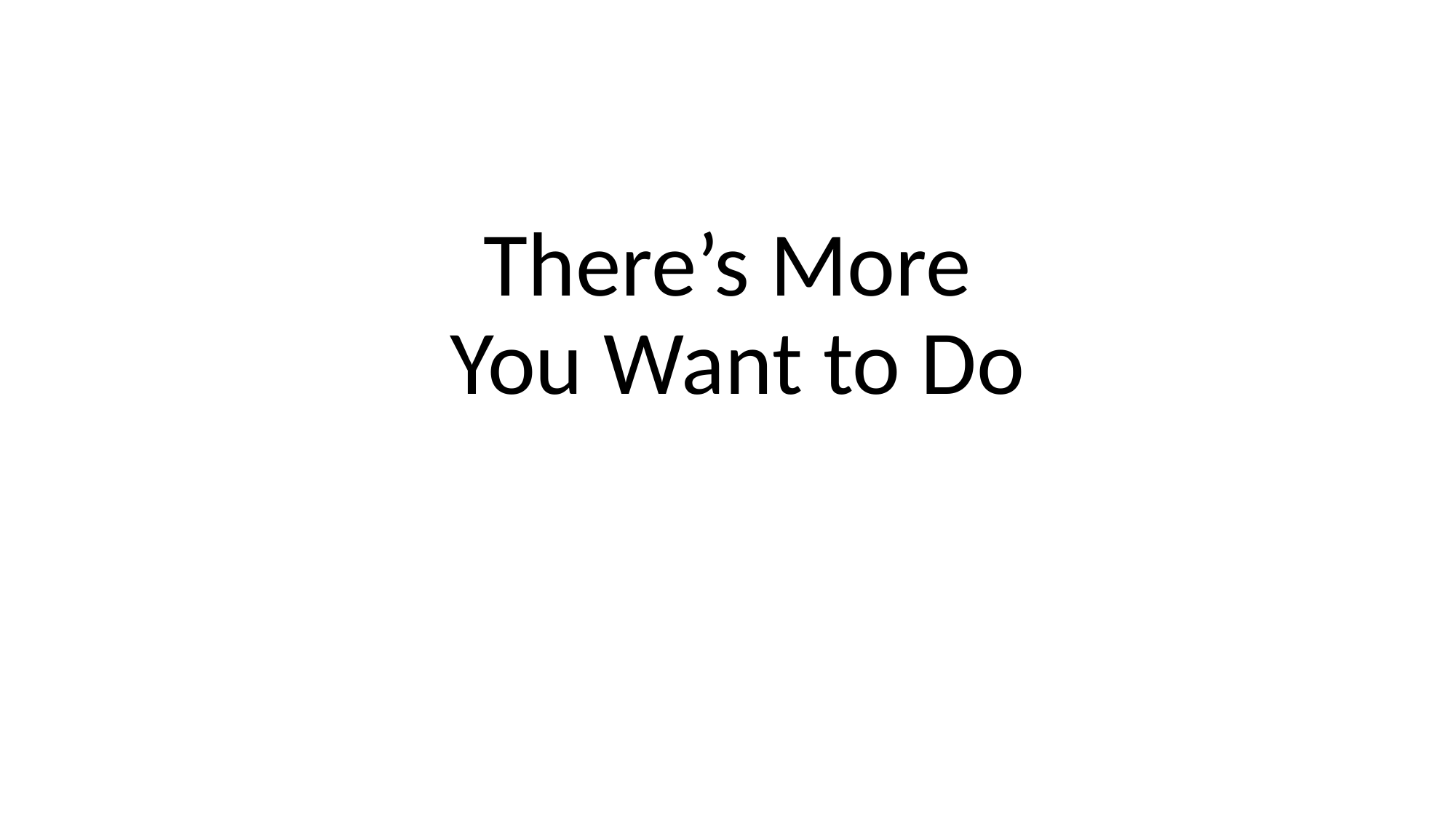

# There’s More You Want to Do